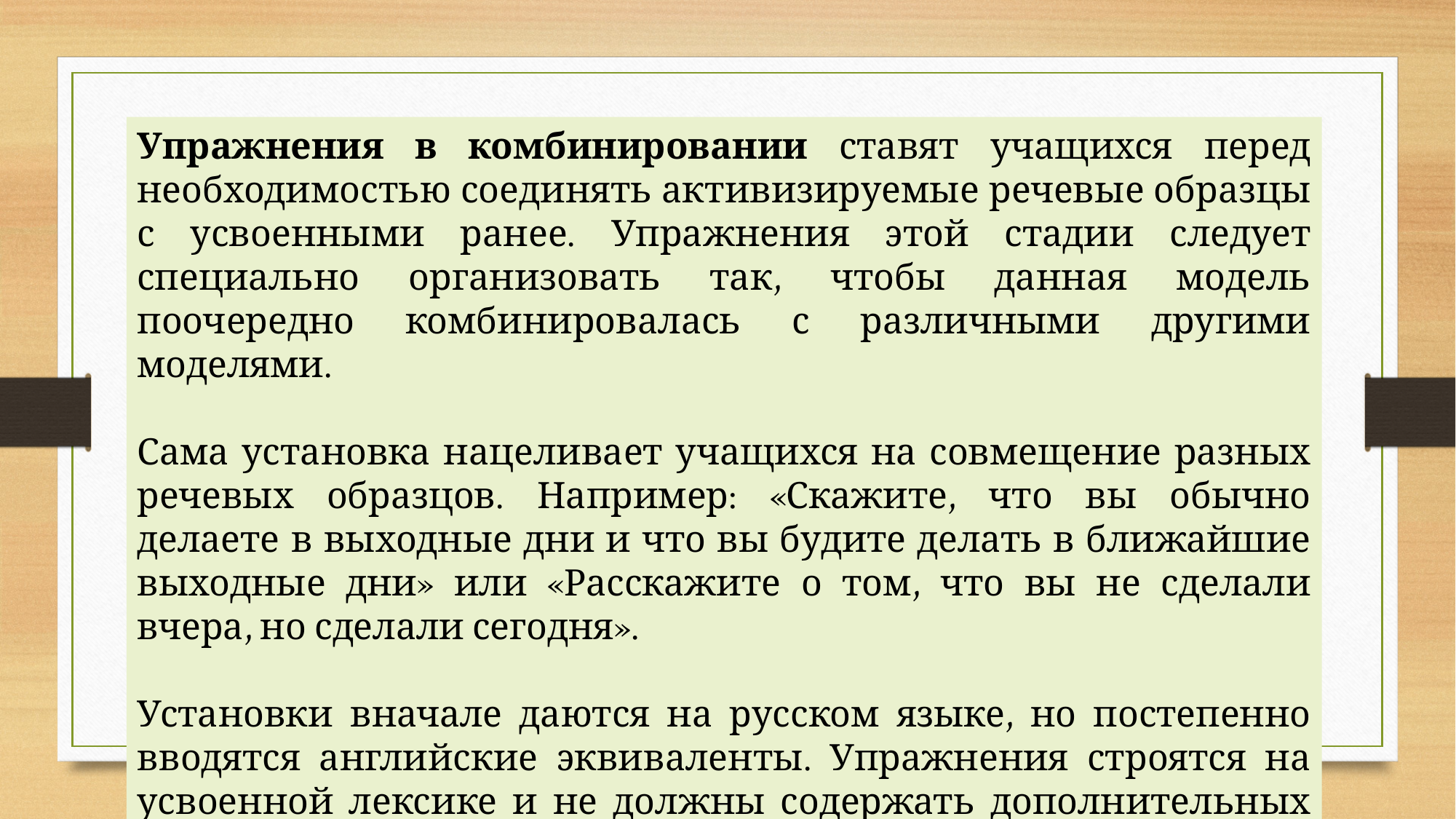

Упражнения в комбинировании ставят учащихся перед необходимостью соединять активизируемые речевые образцы с усвоенными ранее. Упражнения этой стадии следует специально организовать так, чтобы данная модель поочередно комбинировалась с различными другими моделями.

Сама установка нацеливает учащихся на совмещение разных речевых образцов. Например: «Скажите, что вы обычно делаете в выходные дни и что вы будите делать в ближайшие выходные дни» или «Расскажите о том, что вы не сделали вчера, но сделали сегодня».

Установки вначале даются на русском языке, но постепенно вводятся английские эквиваленты. Упражнения строятся на усвоенной лексике и не должны содержать дополнительных грамматических трудностей.